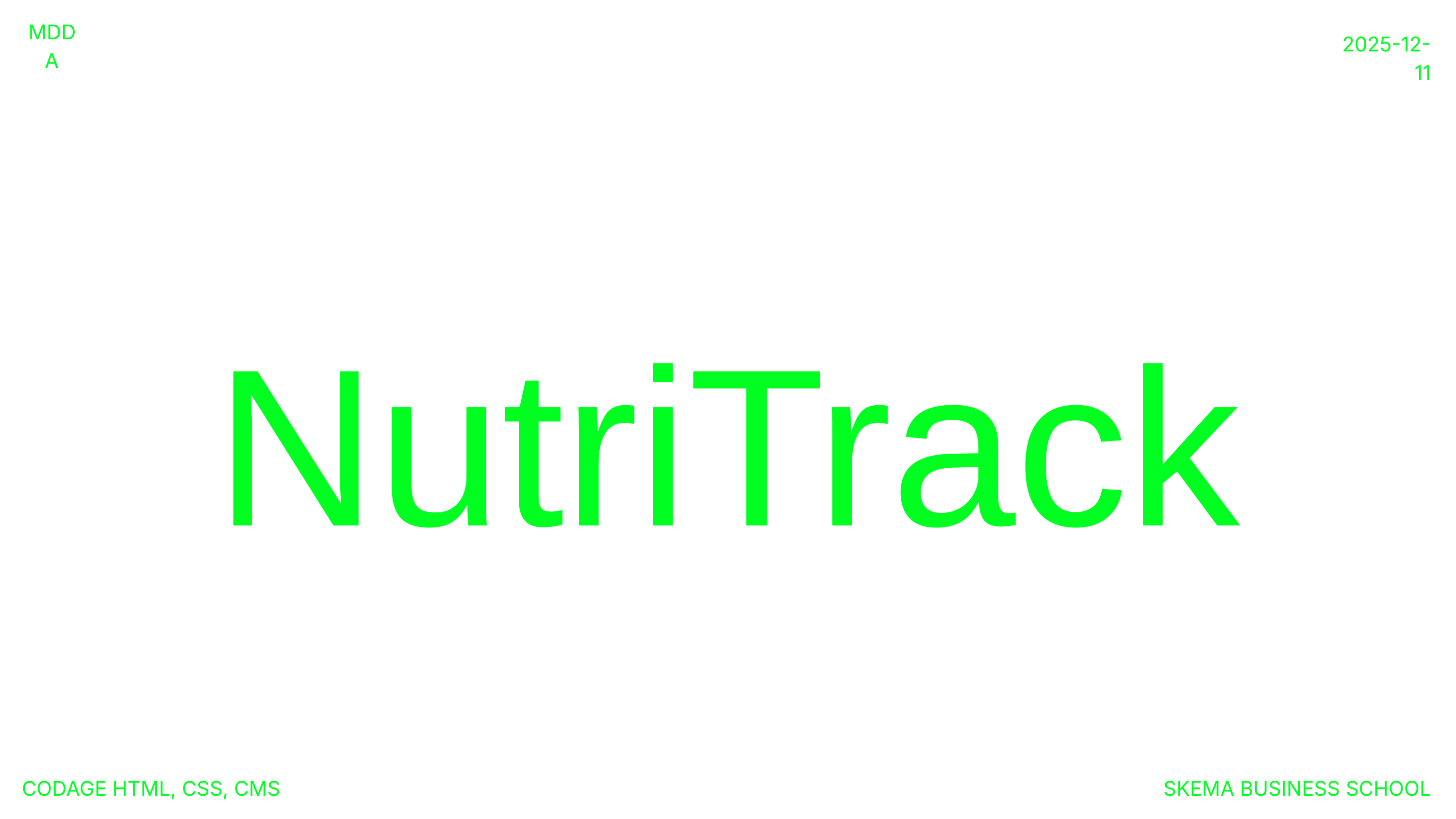

MDDA
2025-12-11
NutriTrack
CODAGE HTML, CSS, CMS
SKEMA BUSINESS SCHOOL